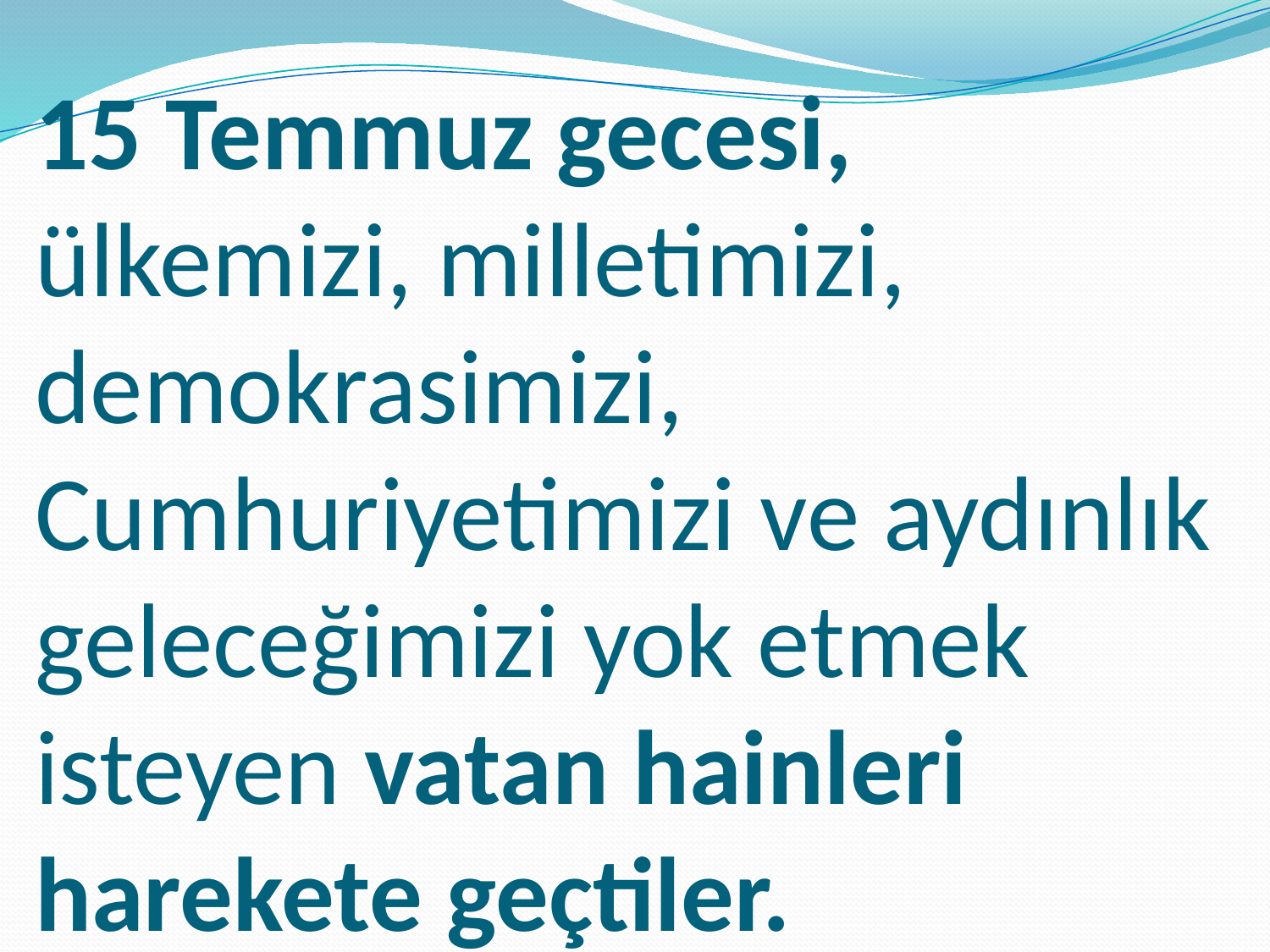

# 15 Temmuz gecesi, ülkemizi, milletimizi, demokrasimizi, Cumhuriyetimizi ve aydınlık geleceğimizi yok etmek isteyen vatan hainleri harekete geçtiler.